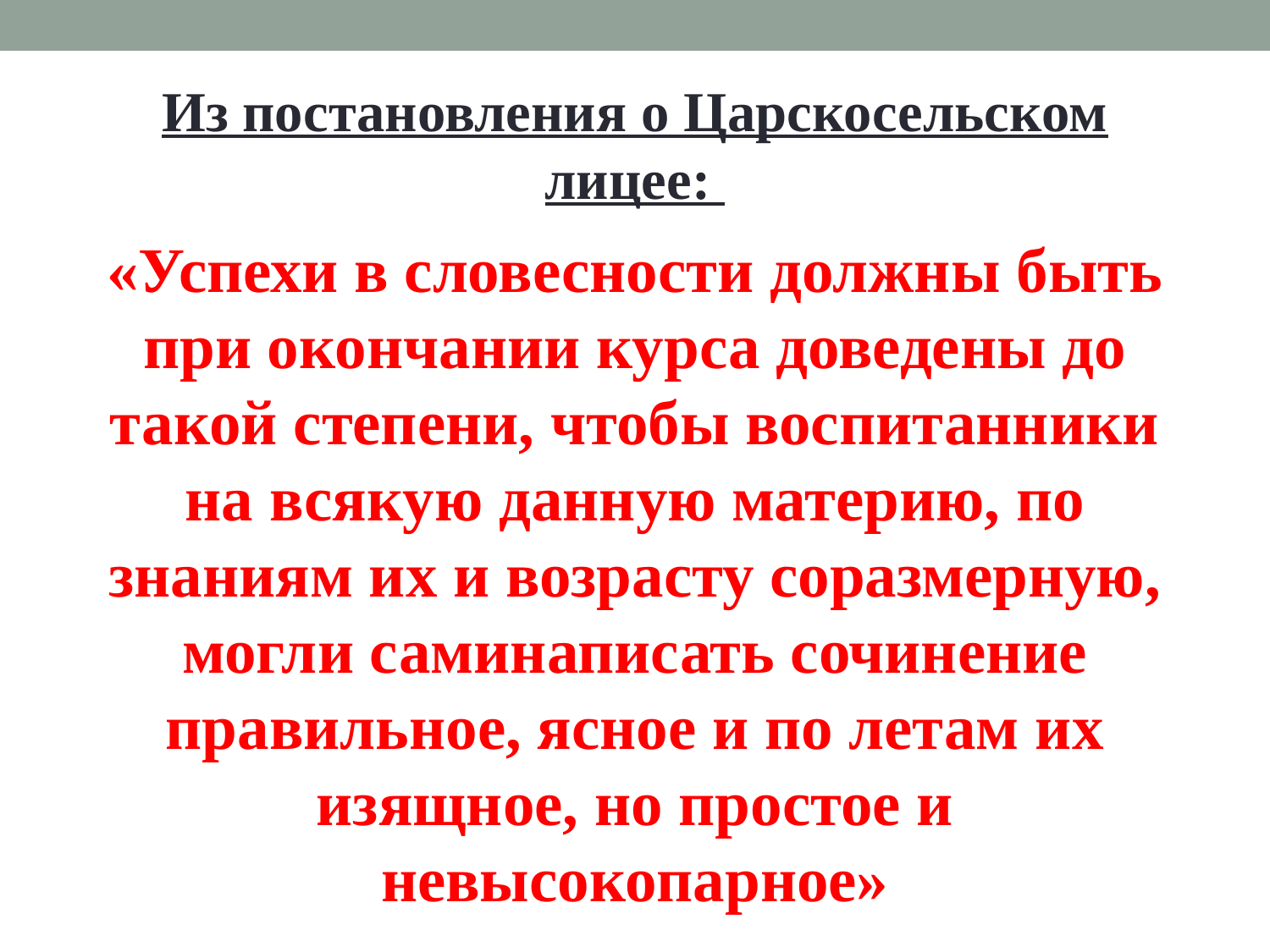

# Из постановления о Царскосельском лицее:
«Успехи в словесности должны быть при окончании курса доведены до такой степени, чтобы воспитанники на всякую данную материю, по знаниям их и возрасту соразмерную, могли саминаписать сочинение правильное, ясное и по летам их изящное, но простое и невысокопарное»